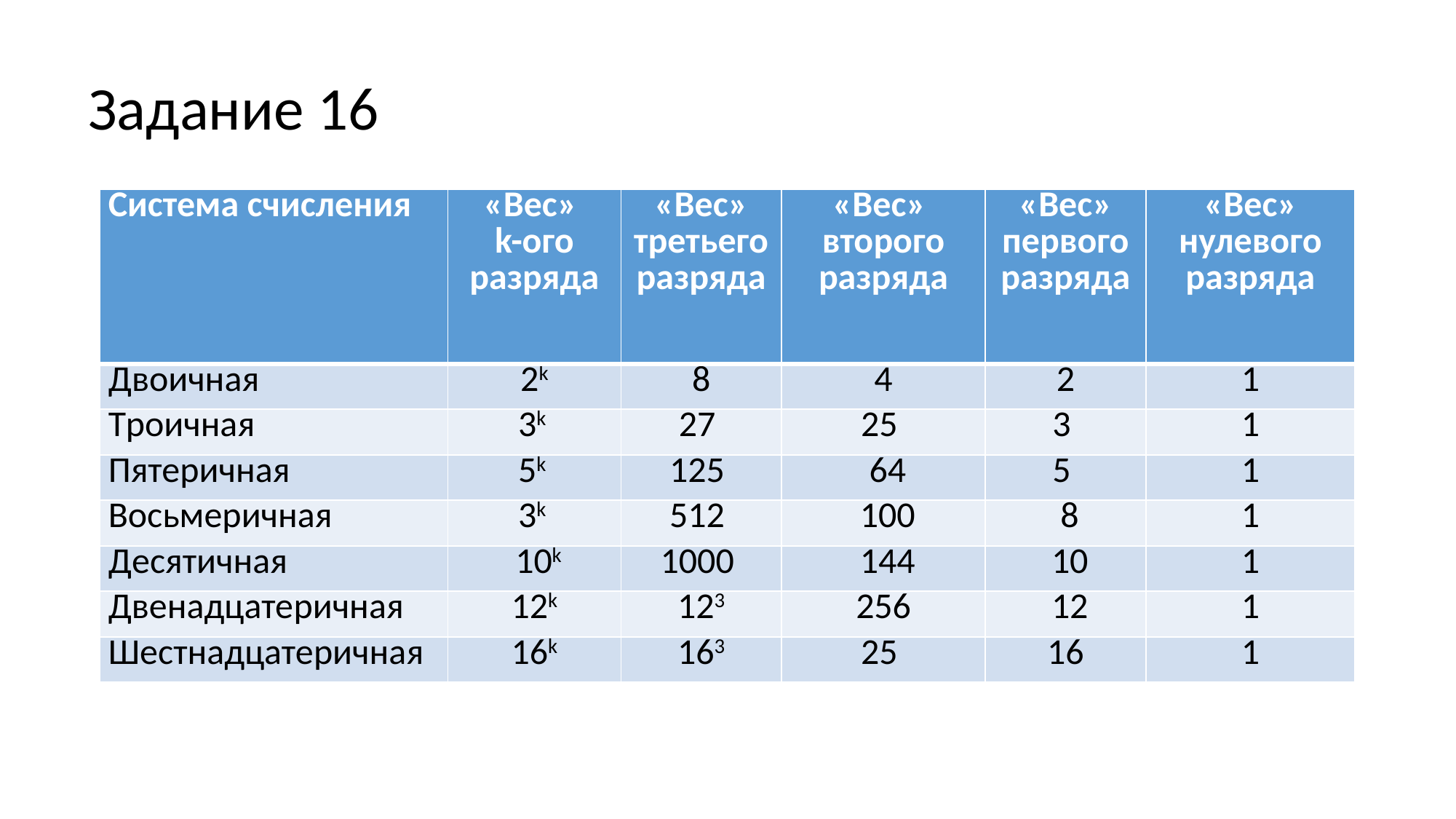

# Задание 16
| Система счисления | «Вес» k-ого разряда | «Вес» третьего разряда | «Вес» второго разряда | «Вес» первого разряда | «Вес» нулевого разряда |
| --- | --- | --- | --- | --- | --- |
| Двоичная | 2k | 8 | 4 | 2 | 1 |
| Троичная | 3k | 27 | 25 | 3 | 1 |
| Пятеричная | 5k | 125 | 64 | 5 | 1 |
| Восьмеричная | 3k | 512 | 100 | 8 | 1 |
| Десятичная | 10k | 1000 | 144 | 10 | 1 |
| Двенадцатеричная | 12k | 123 | 256 | 12 | 1 |
| Шестнадцатеричная | 16k | 163 | 25 | 16 | 1 |